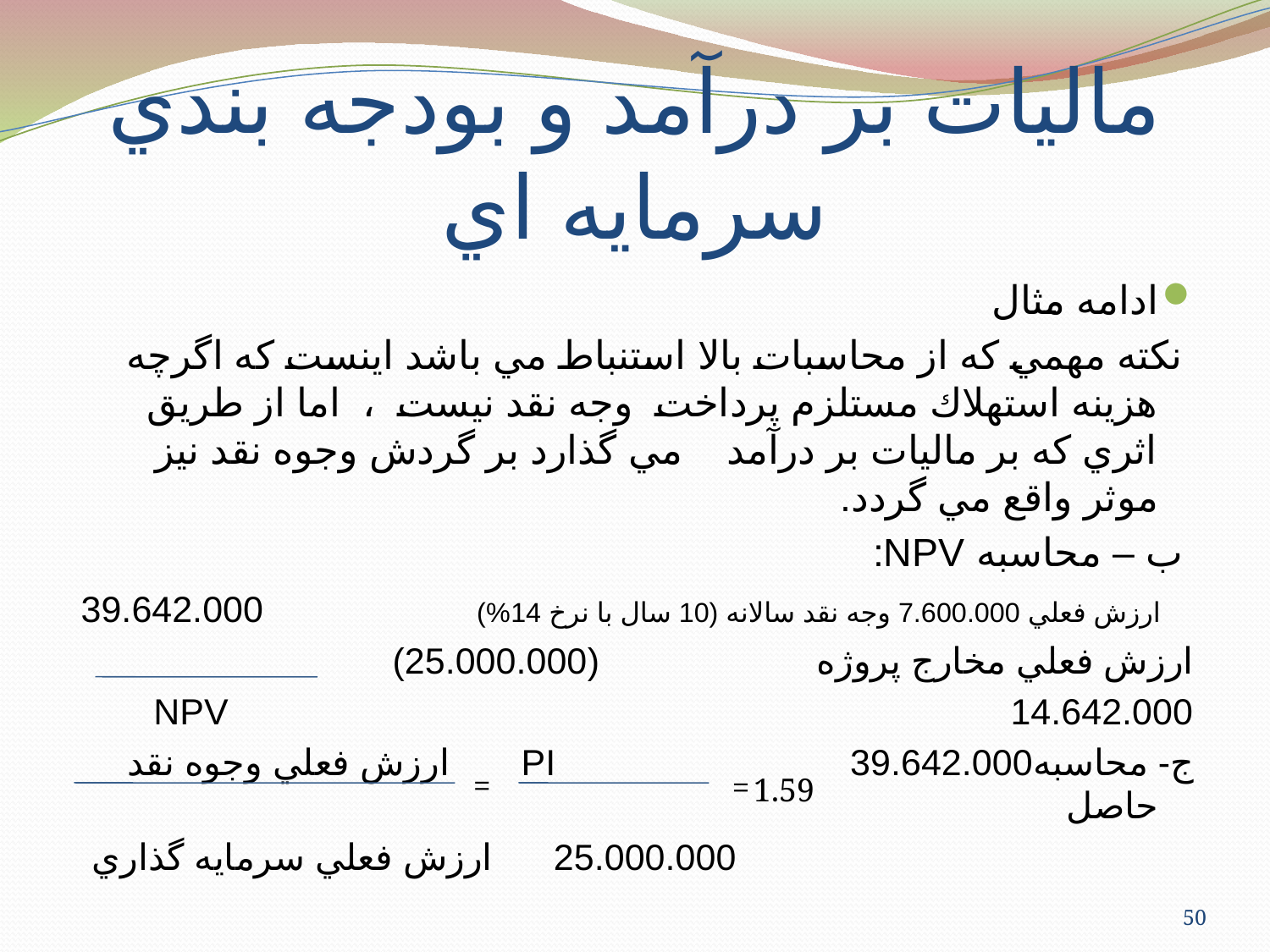

# ماليات بر درآمد و بودجه بندي سرمايه اي
ادامه مثال
 نكته مهمي كه از محاسبات بالا استنباط مي باشد اينست كه اگرچه هزینه استهلاك مستلزم پرداخت  وجه نقد نيست  ،  اما از طريق اثري كه بر ماليات بر درآمد    مي گذارد بر گردش وجوه نقد نيز موثر واقع مي گردد.
 ب – محاسبه NPV:
   ارزش فعلي 7.600.000 وجه نقد سالانه (10 سال با نرخ 14%)                            39.642.000
ارزش فعلي مخارج پروژه			            	(25.000.000)
NPV                                                                             14.642.000
ج- محاسبهPI                             39.642.000       ارزش فعلي وجوه نقد حاصل
                                             25.000.000      ارزش فعلي سرمايه گذاري
=
=
1.59
50